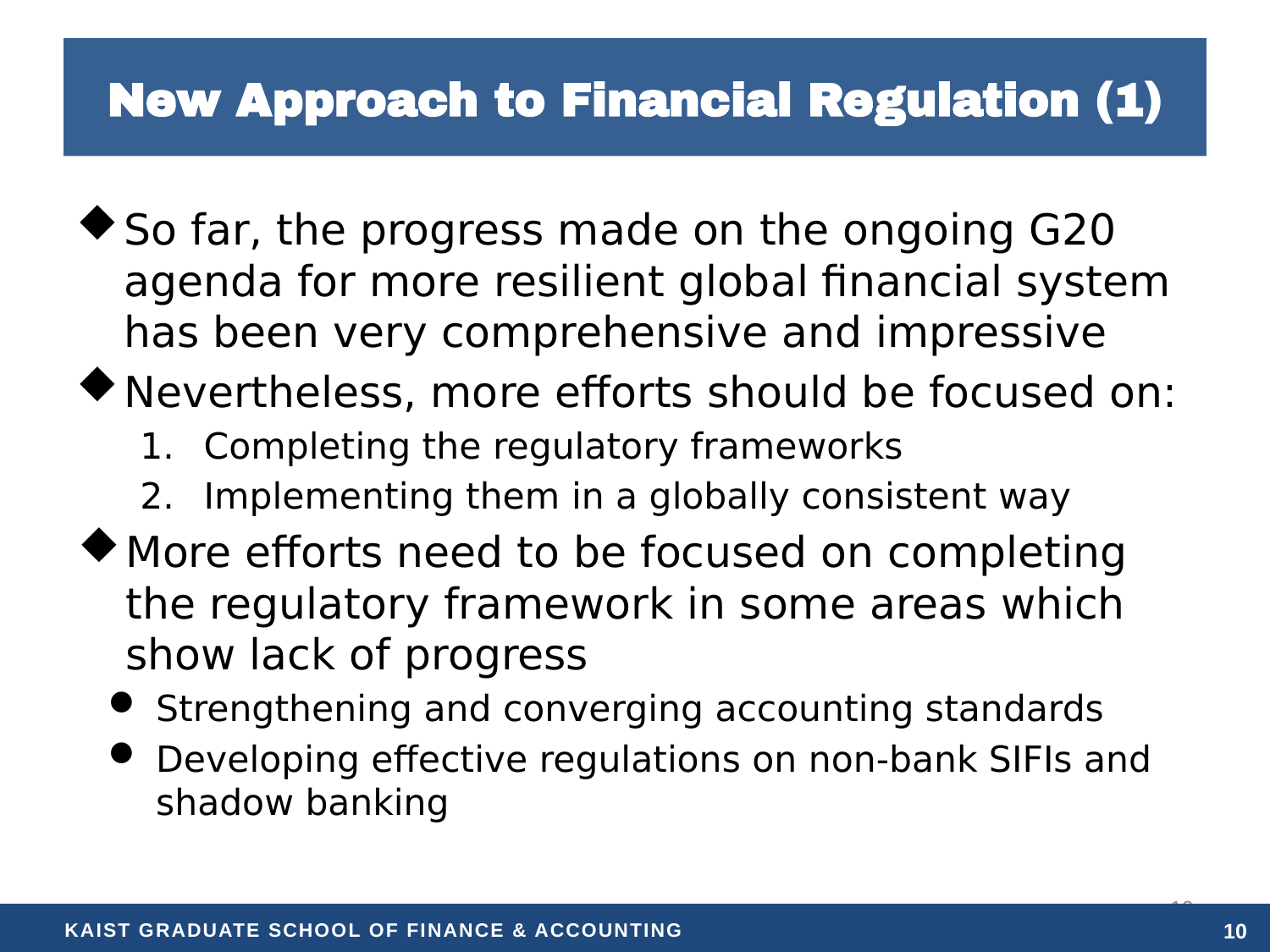

# New Approach to Financial Regulation (1)
So far, the progress made on the ongoing G20 agenda for more resilient global financial system has been very comprehensive and impressive
Nevertheless, more efforts should be focused on:
Completing the regulatory frameworks
Implementing them in a globally consistent way
More efforts need to be focused on completing the regulatory framework in some areas which show lack of progress
Strengthening and converging accounting standards
Developing effective regulations on non-bank SIFIs and shadow banking
10